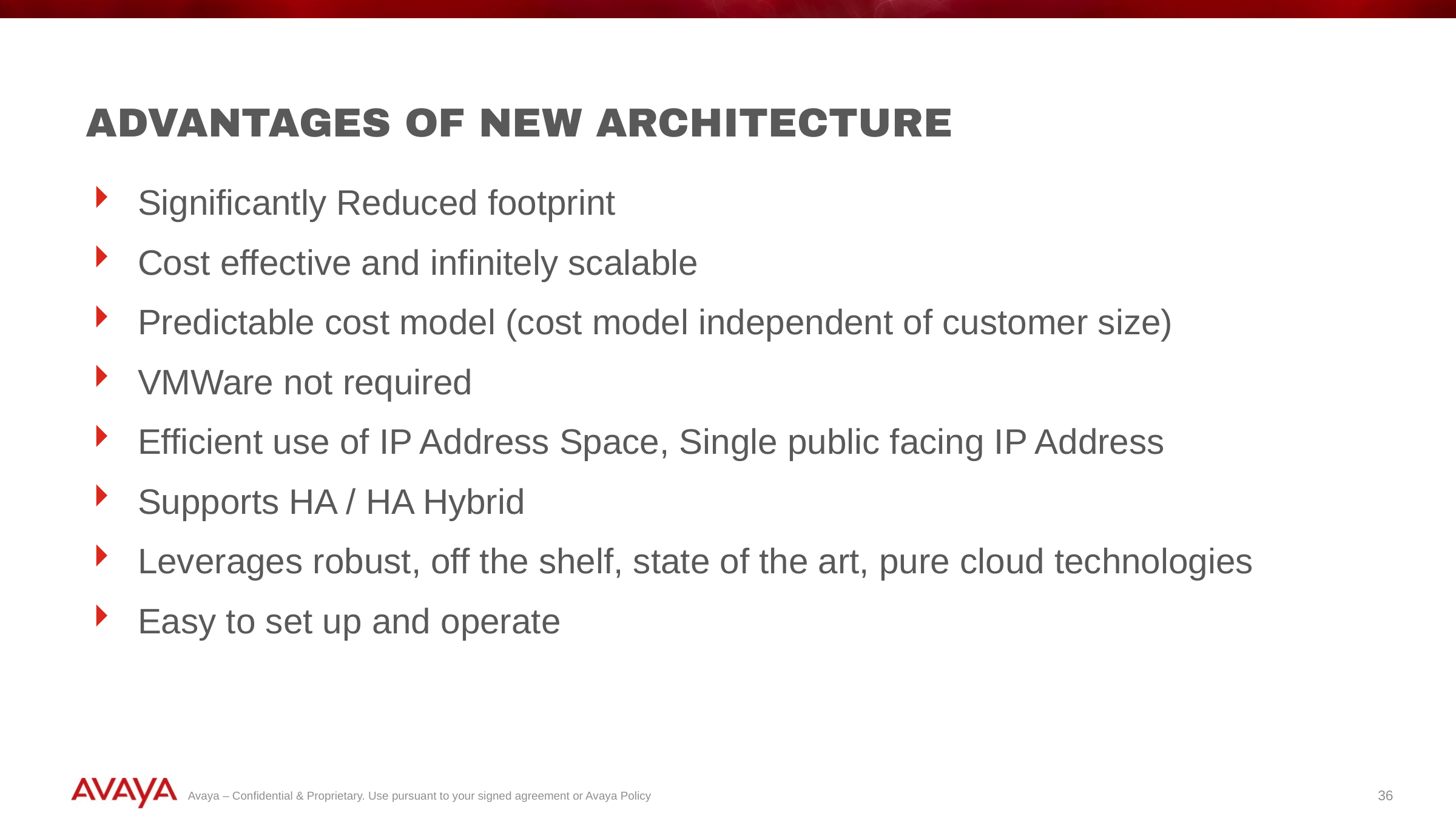

# Advantages of new Architecture
Significantly Reduced footprint
Cost effective and infinitely scalable
Predictable cost model (cost model independent of customer size)
VMWare not required
Efficient use of IP Address Space, Single public facing IP Address
Supports HA / HA Hybrid
Leverages robust, off the shelf, state of the art, pure cloud technologies
Easy to set up and operate